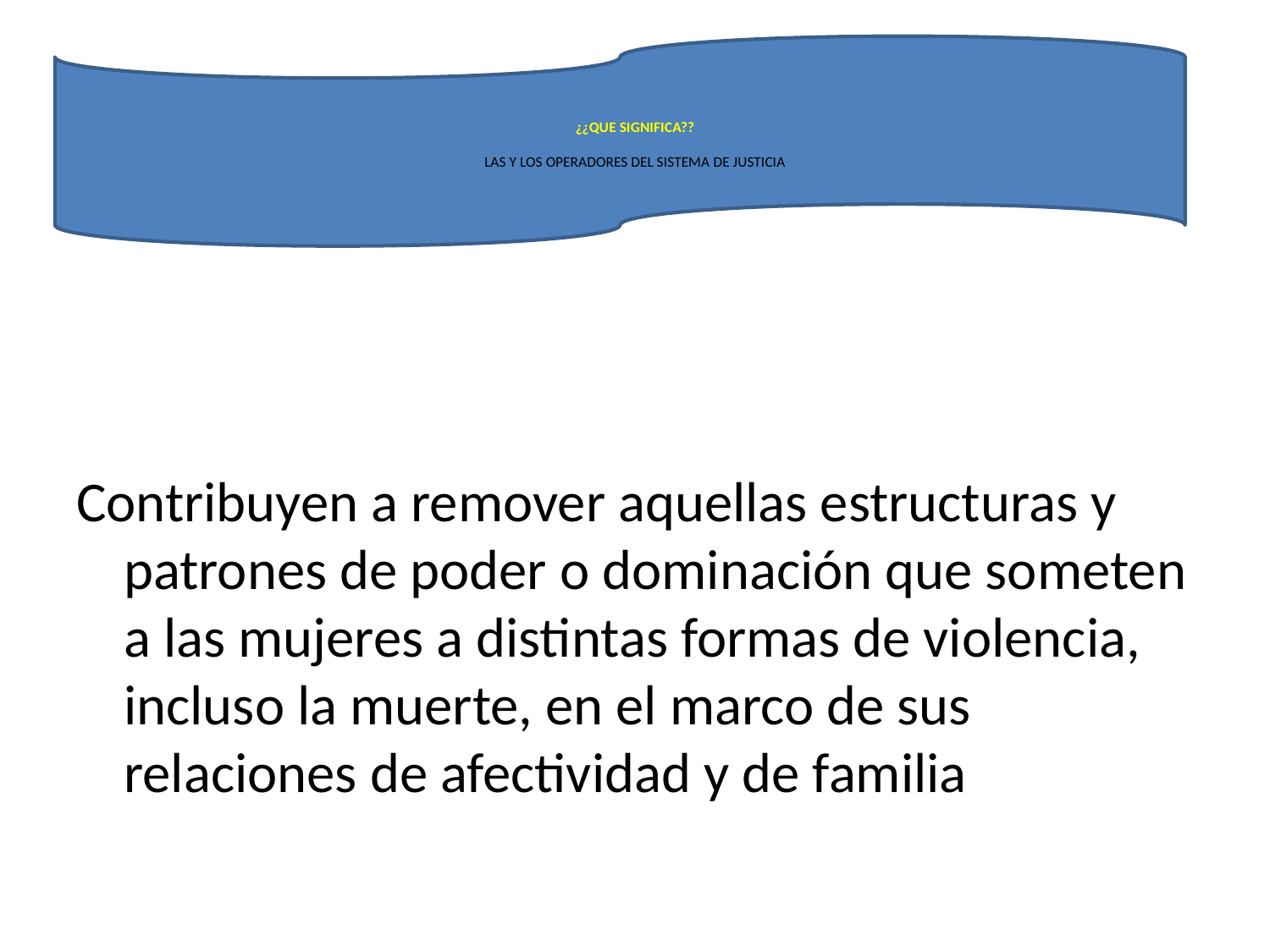

# ¿¿QUE SIGNIFICA?? LAS Y LOS OPERADORES DEL SISTEMA DE JUSTICIA

Contribuyen a remover aquellas estructuras y patrones de poder o dominación que someten a las mujeres a distintas formas de violencia, incluso la muerte, en el marco de sus relaciones de afectividad y de familia